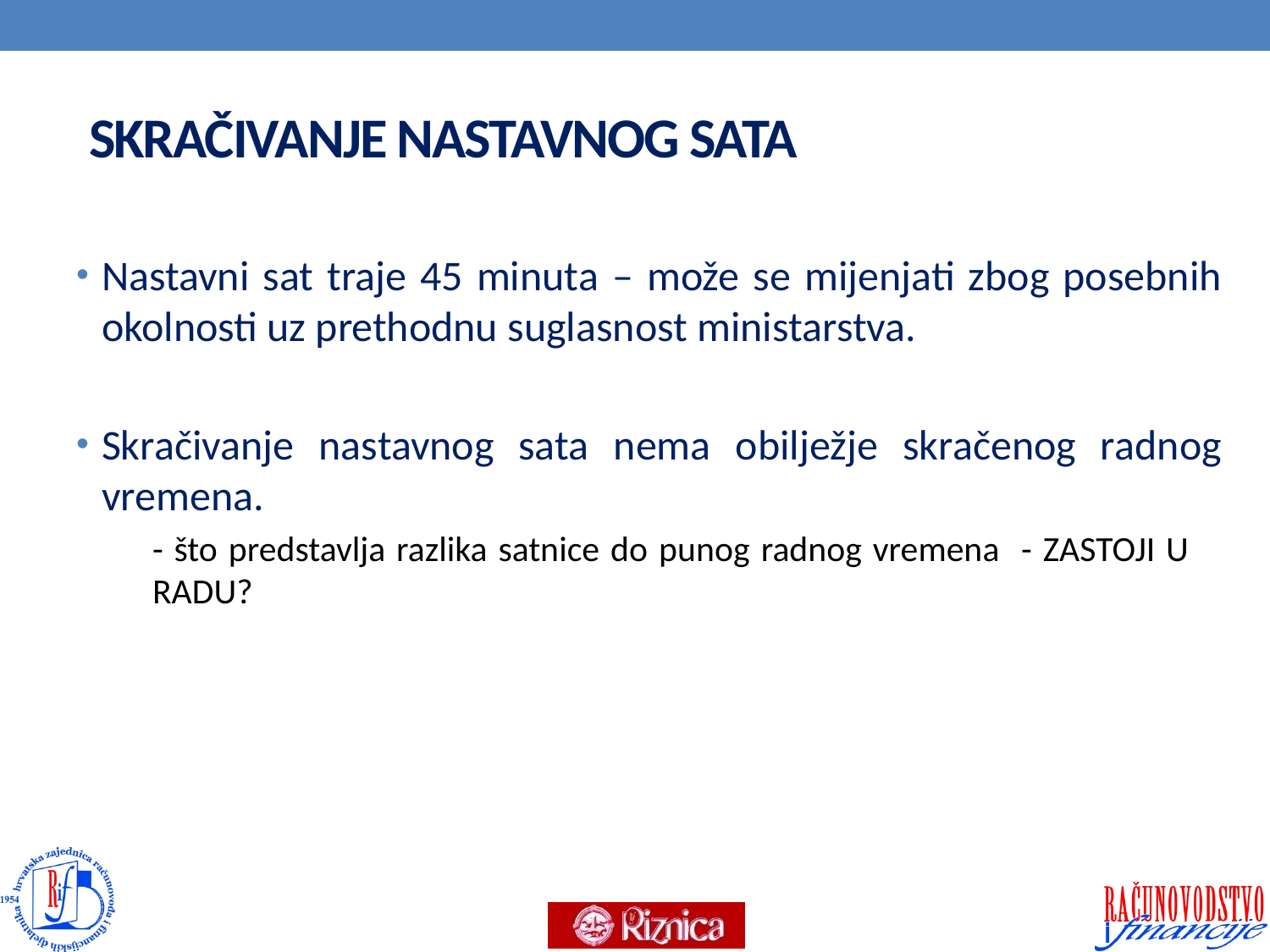

# SKRAČIVANJE NASTAVNOG SATA
Nastavni sat traje 45 minuta – može se mijenjati zbog posebnih okolnosti uz prethodnu suglasnost ministarstva.

Skračivanje nastavnog sata nema obilježje skračenog radnog vremena.
- što predstavlja razlika satnice do punog radnog vremena  - ZASTOJI U    RADU?